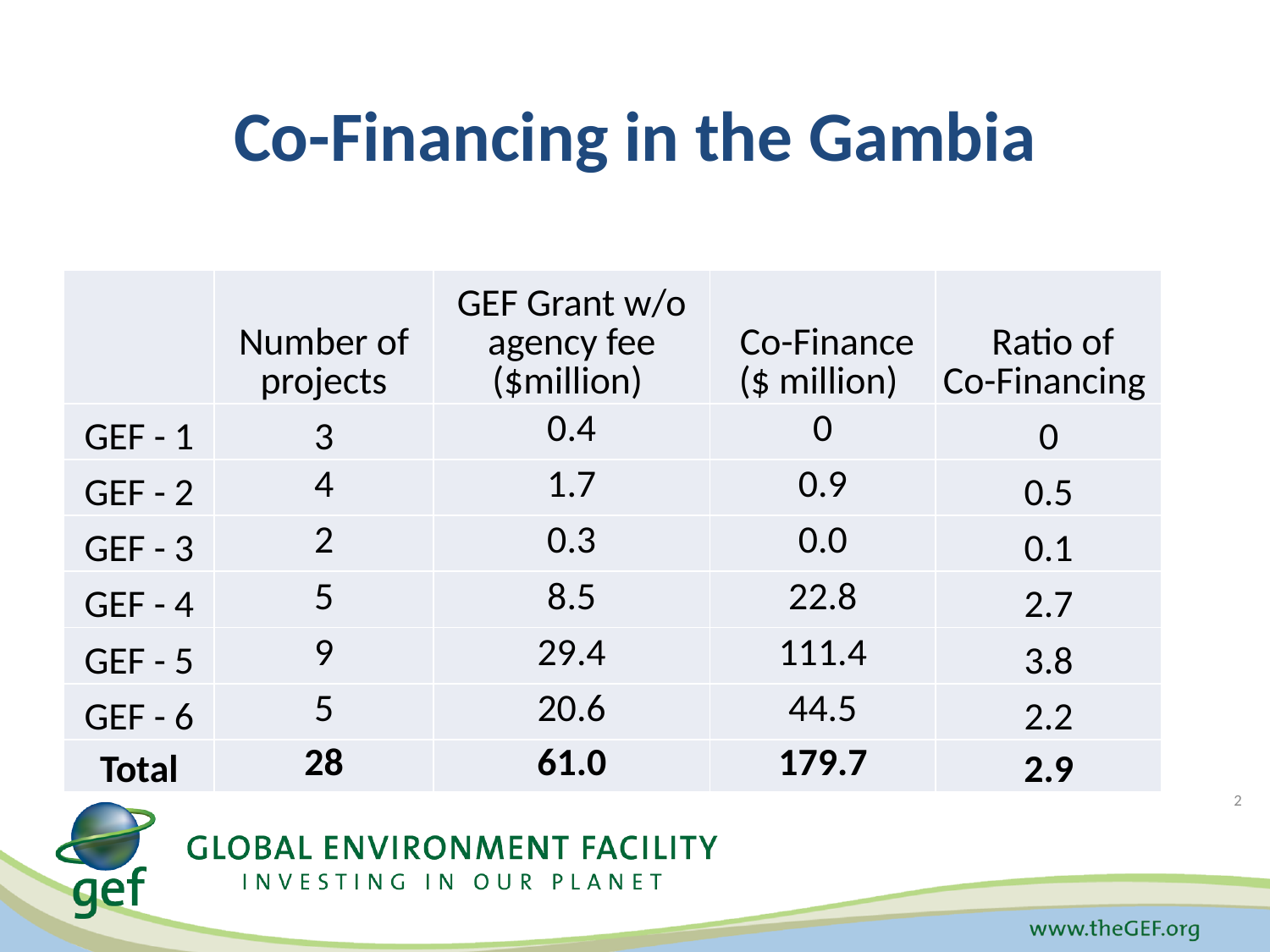

Co-Financing in the Gambia
|  | Number of projects | GEF Grant w/o agency fee ($million) | Co-Finance ($ million) | Ratio of Co-Financing |
| --- | --- | --- | --- | --- |
| GEF - 1 | 3 | 0.4 | 0 | 0 |
| GEF - 2 | 4 | 1.7 | 0.9 | 0.5 |
| GEF - 3 | 2 | 0.3 | 0.0 | 0.1 |
| GEF - 4 | 5 | 8.5 | 22.8 | 2.7 |
| GEF - 5 | 9 | 29.4 | 111.4 | 3.8 |
| GEF - 6 | 5 | 20.6 | 44.5 | 2.2 |
| Total | 28 | 61.0 | 179.7 | 2.9 |
2